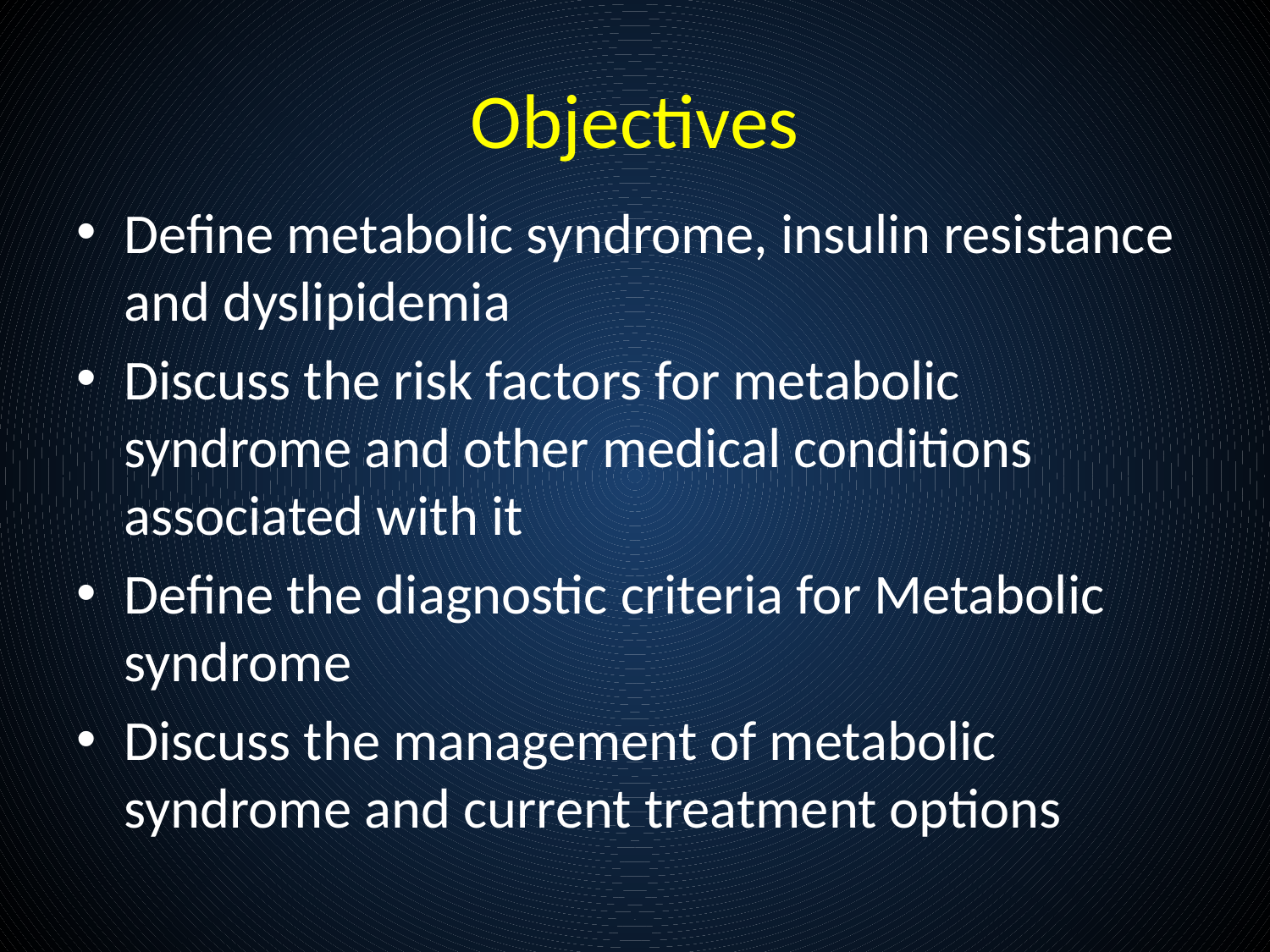

# Objectives
Define metabolic syndrome, insulin resistance and dyslipidemia
Discuss the risk factors for metabolic syndrome and other medical conditions associated with it
Define the diagnostic criteria for Metabolic syndrome
Discuss the management of metabolic syndrome and current treatment options